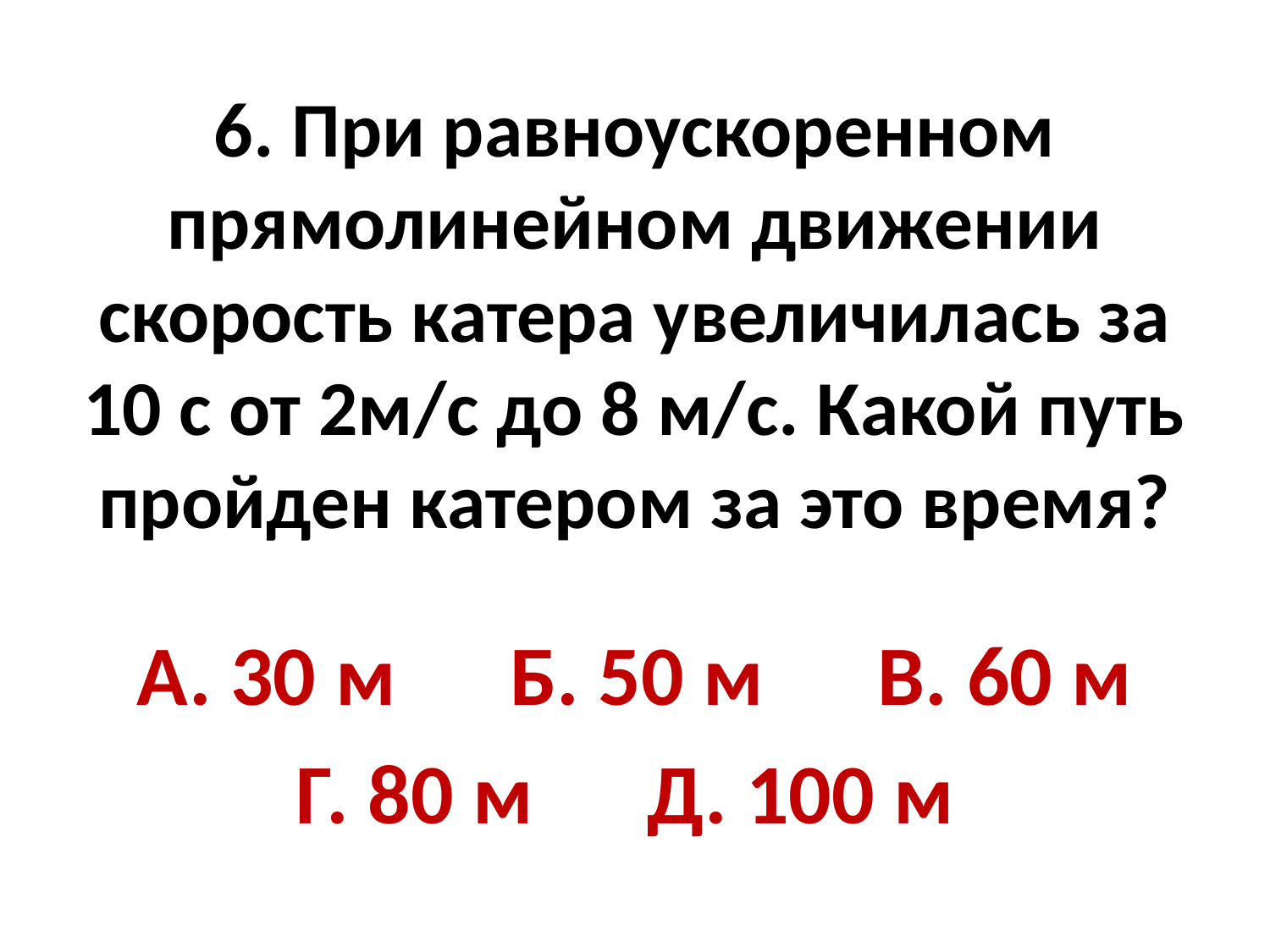

# 6. При равноускоренном прямолинейном движении скорость катера увеличилась за 10 с от 2м/с до 8 м/с. Какой путь пройден катером за это время?
А. 30 м      Б. 50 м      В. 60 м
Г. 80 м      Д. 100 м